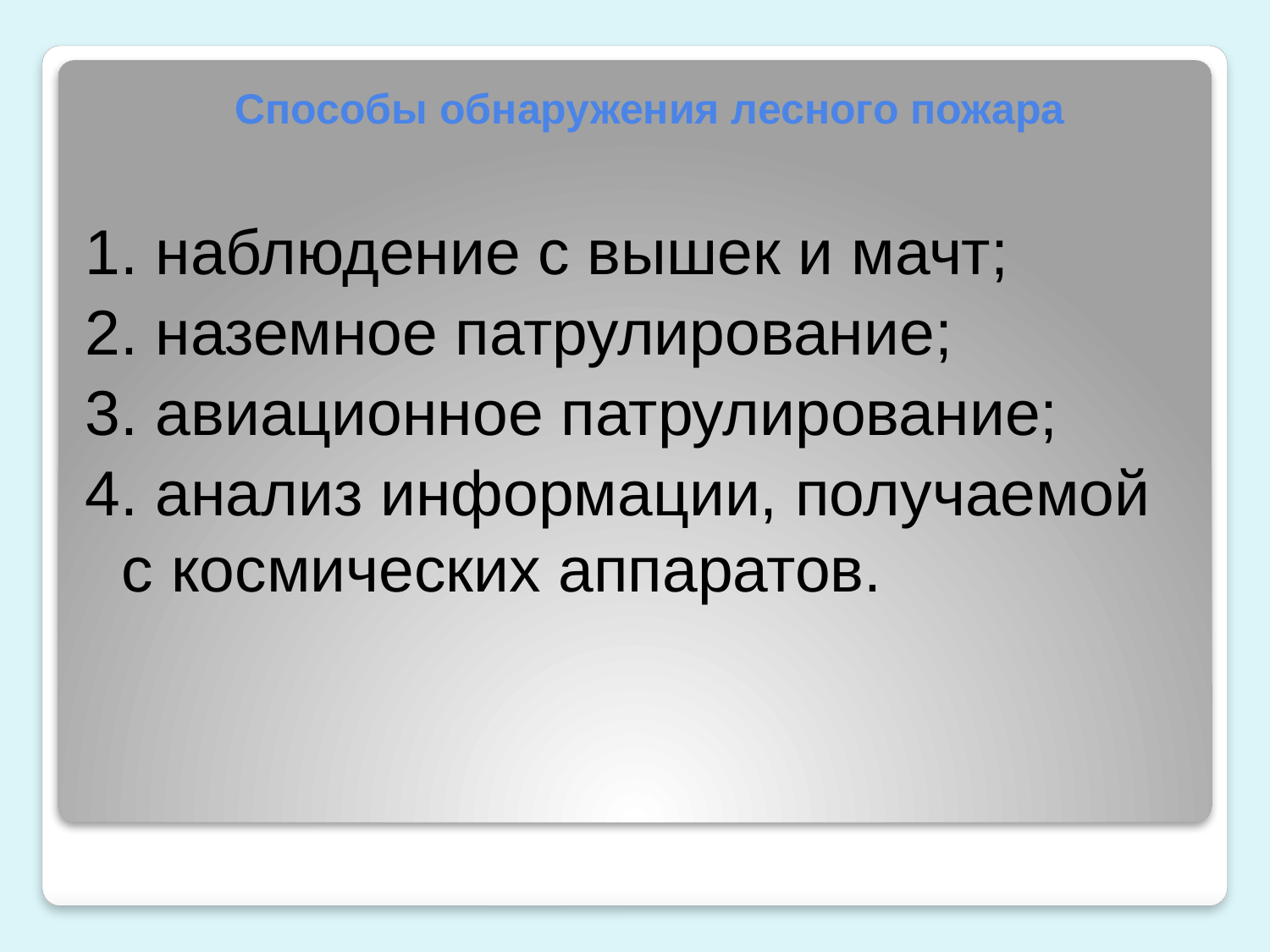

# Способы обнаружения лесного пожара
1. наблюдение с вышек и мачт;
2. наземное патрулирование;
3. авиационное патрулирование;
4. анализ информации, получаемой с космических аппаратов.